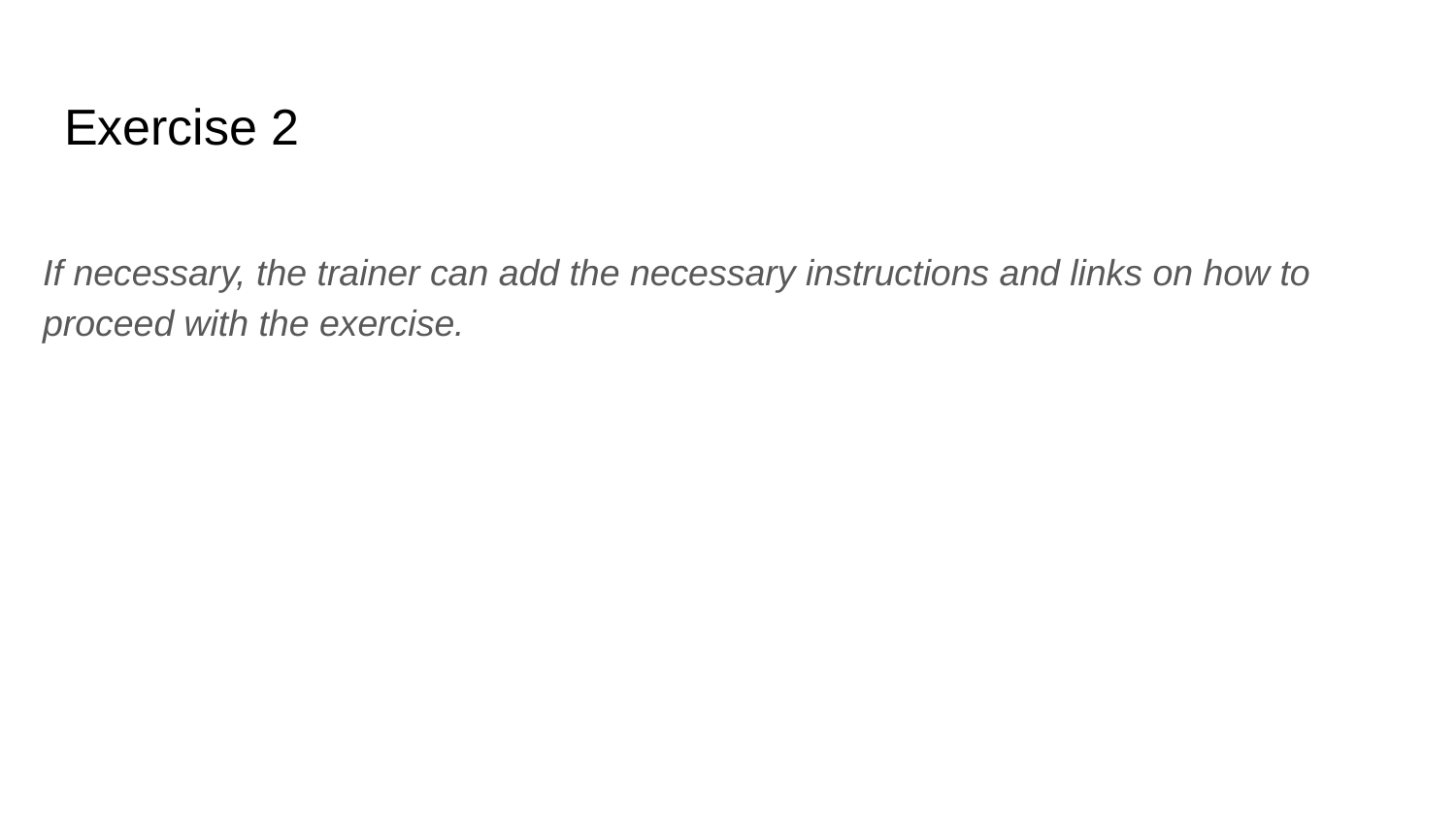

# Exercise 2
If necessary, the trainer can add the necessary instructions and links on how to proceed with the exercise.